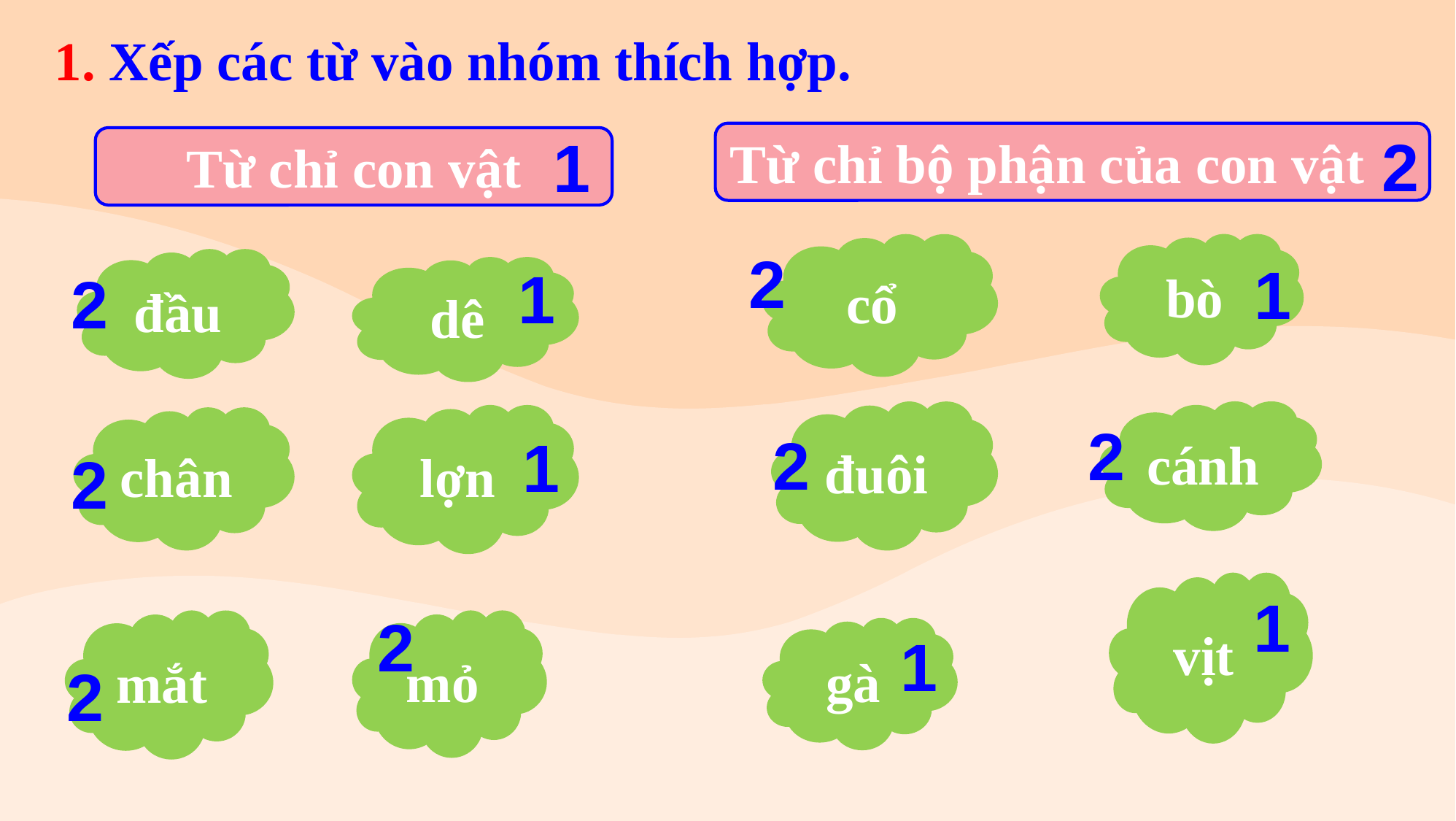

1. Xếp các từ vào nhóm thích hợp.
2
1
Từ chỉ bộ phận của con vật
Từ chỉ con vật
cổ
2
bò
1
đầu
2
1
dê
đuôi
2
cánh
2
lợn
1
chân
2
vịt
1
2
mỏ
mắt
2
gà
1